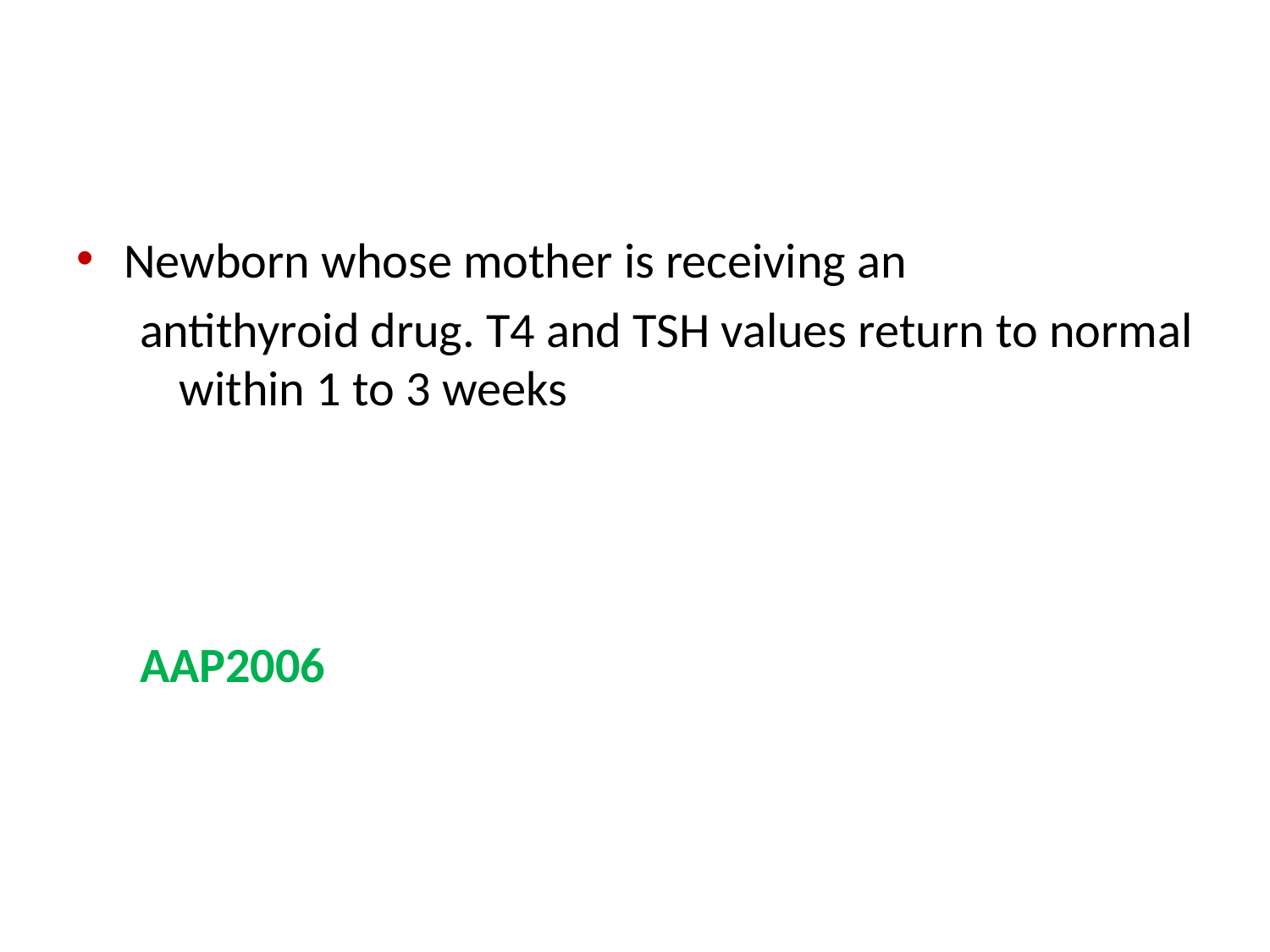

#
Newborn whose mother is receiving an
antithyroid drug. T4 and TSH values return to normal within 1 to 3 weeks

AAP2006